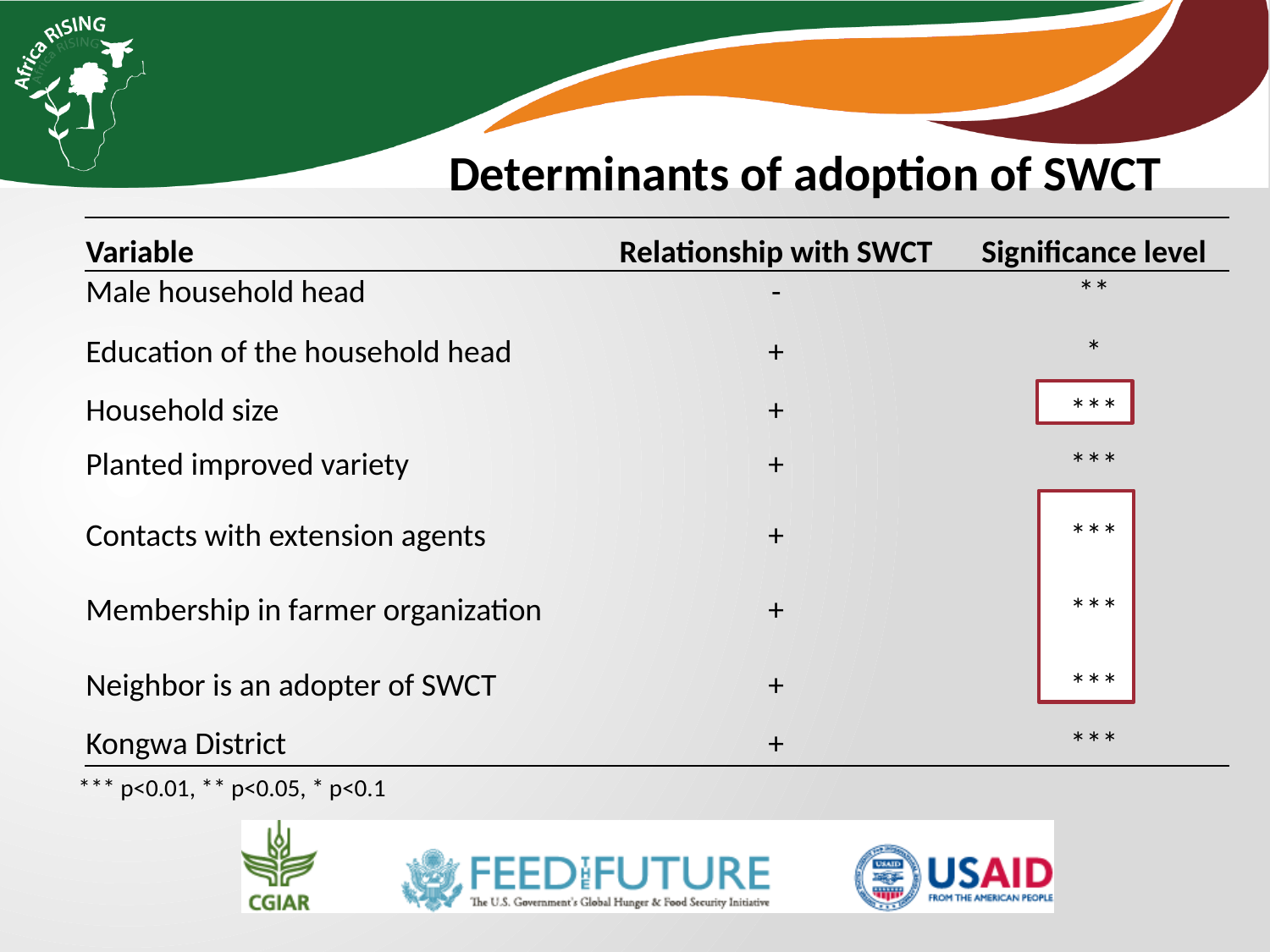

Determinants of adoption of SWCT
| Variable | Relationship with SWCT | Significance level |
| --- | --- | --- |
| Male household head | - | \*\* |
| Education of the household head | + | \* |
| Household size | + | \*\*\* |
| Planted improved variety | + | \*\*\* |
| Contacts with extension agents | + | \*\*\* |
| Membership in farmer organization | + | \*\*\* |
| Neighbor is an adopter of SWCT | + | \*\*\* |
| Kongwa District | + | \*\*\* |

*** p<0.01, ** p<0.05, * p<0.1